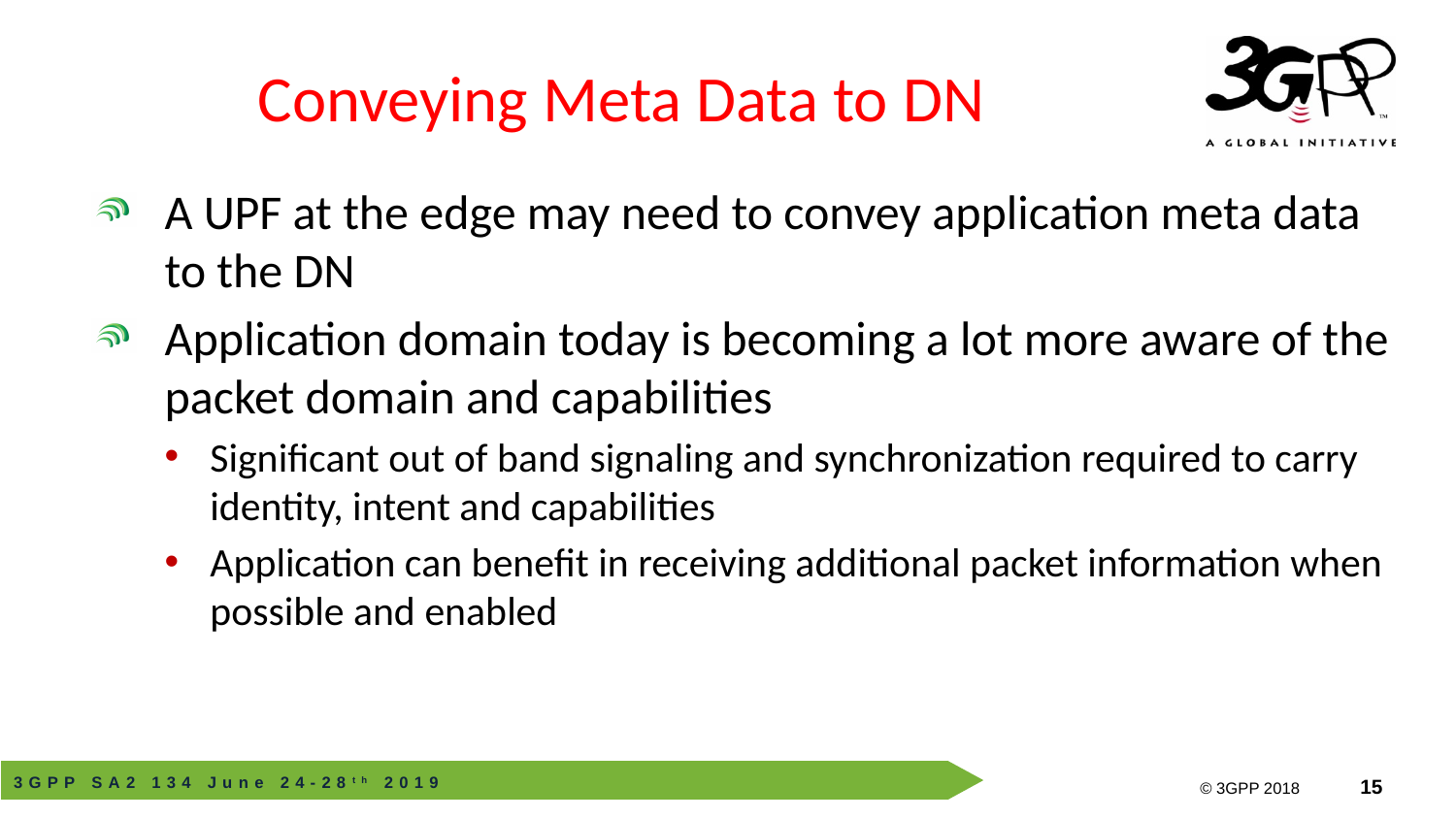

# Conveying Meta Data to DN
A UPF at the edge may need to convey application meta data to the DN
Application domain today is becoming a lot more aware of the packet domain and capabilities
Significant out of band signaling and synchronization required to carry identity, intent and capabilities
Application can benefit in receiving additional packet information when possible and enabled